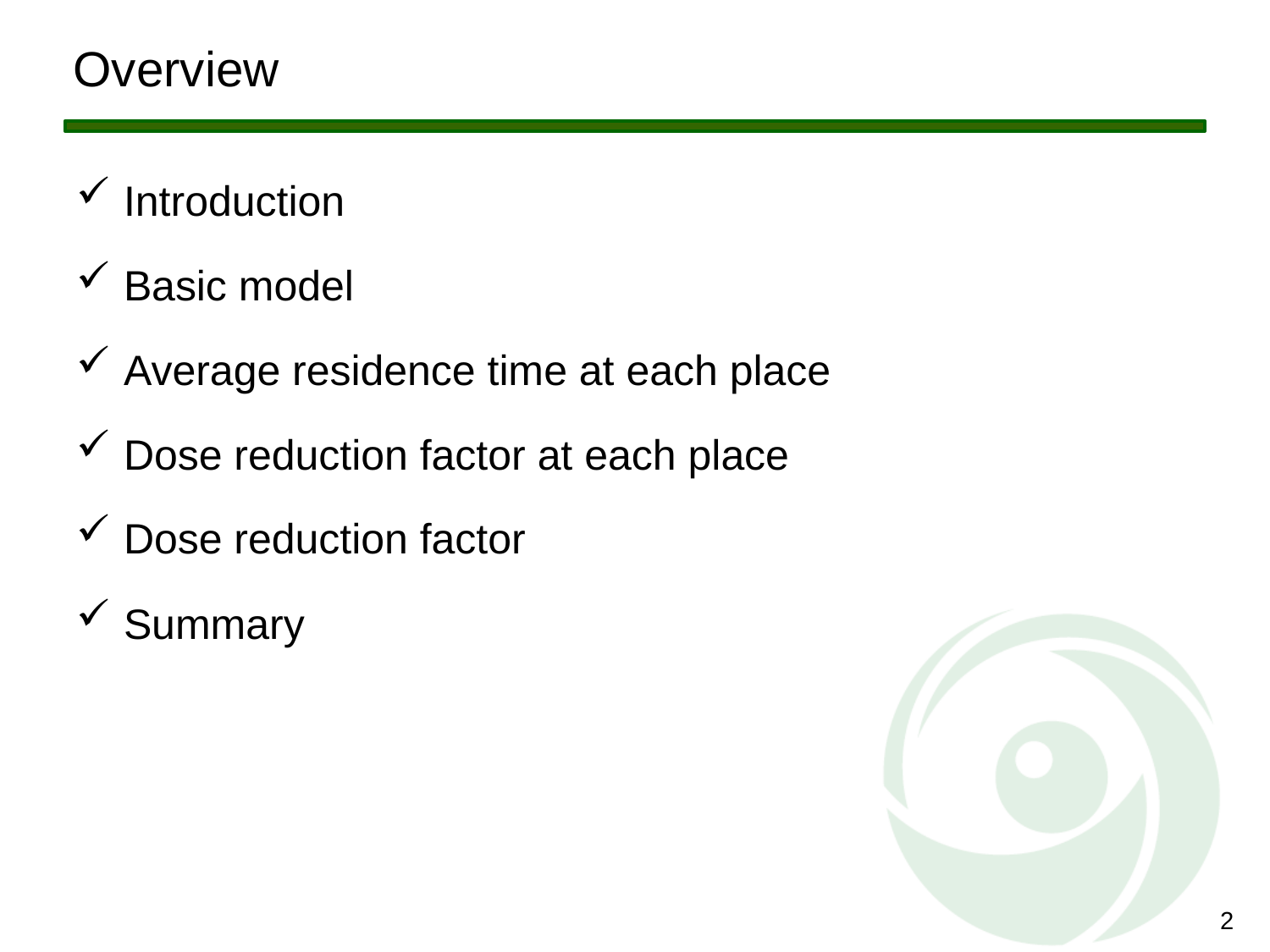

# Overview
Introduction
Basic model
Average residence time at each place
Dose reduction factor at each place
Dose reduction factor
Summary